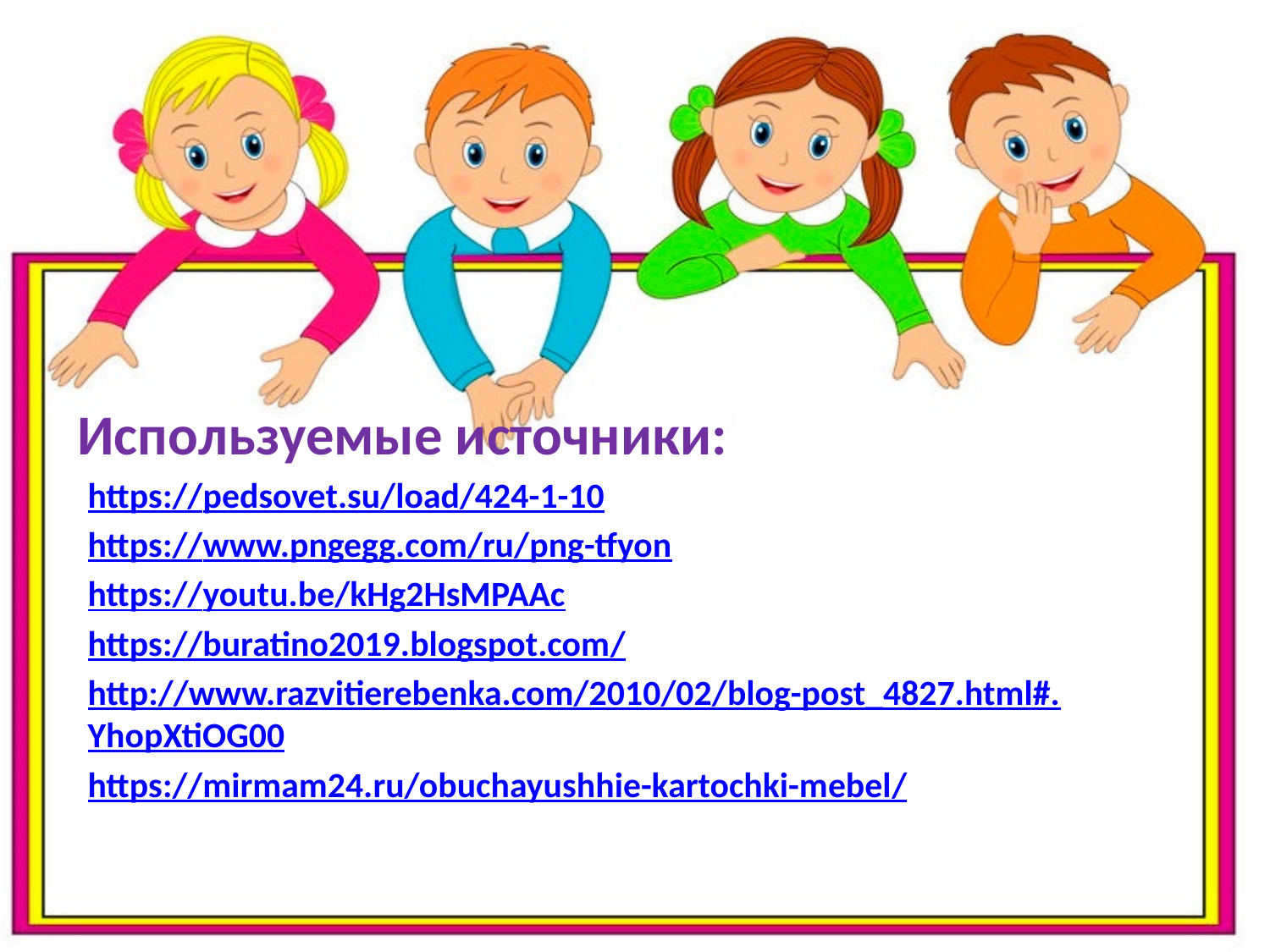

Используемые источники:
https://pedsovet.su/load/424-1-10
https://www.pngegg.com/ru/png-tfyon
https://youtu.be/kHg2HsMPAAc
https://buratino2019.blogspot.com/
http://www.razvitierebenka.com/2010/02/blog-post_4827.html#.YhopXtiOG00
https://mirmam24.ru/obuchayushhie-kartochki-mebel/